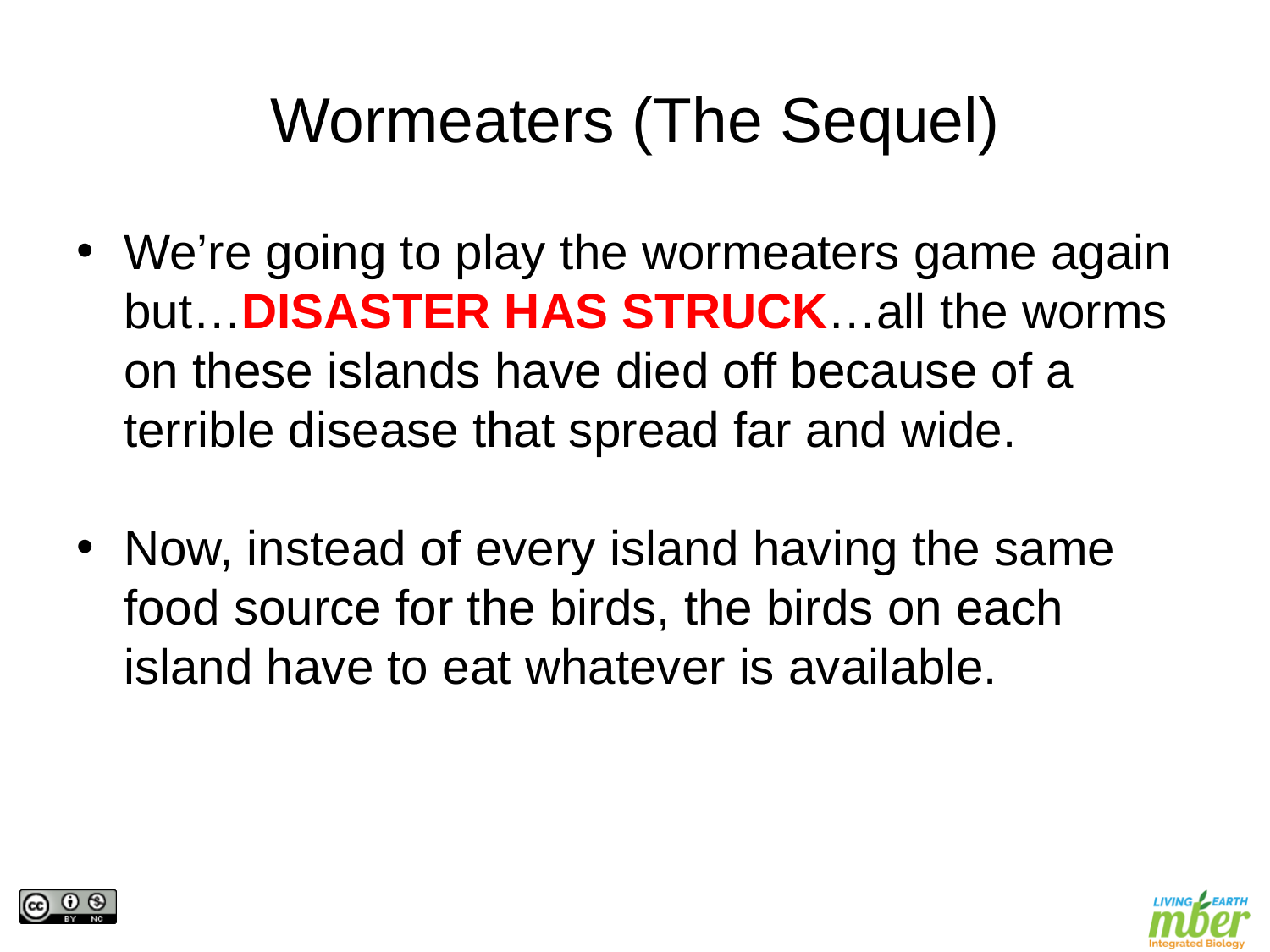

Wormeaters (The Sequel)
We’re going to play the wormeaters game again but…DISASTER HAS STRUCK…all the worms on these islands have died off because of a terrible disease that spread far and wide.

Now, instead of every island having the same food source for the birds, the birds on each island have to eat whatever is available.